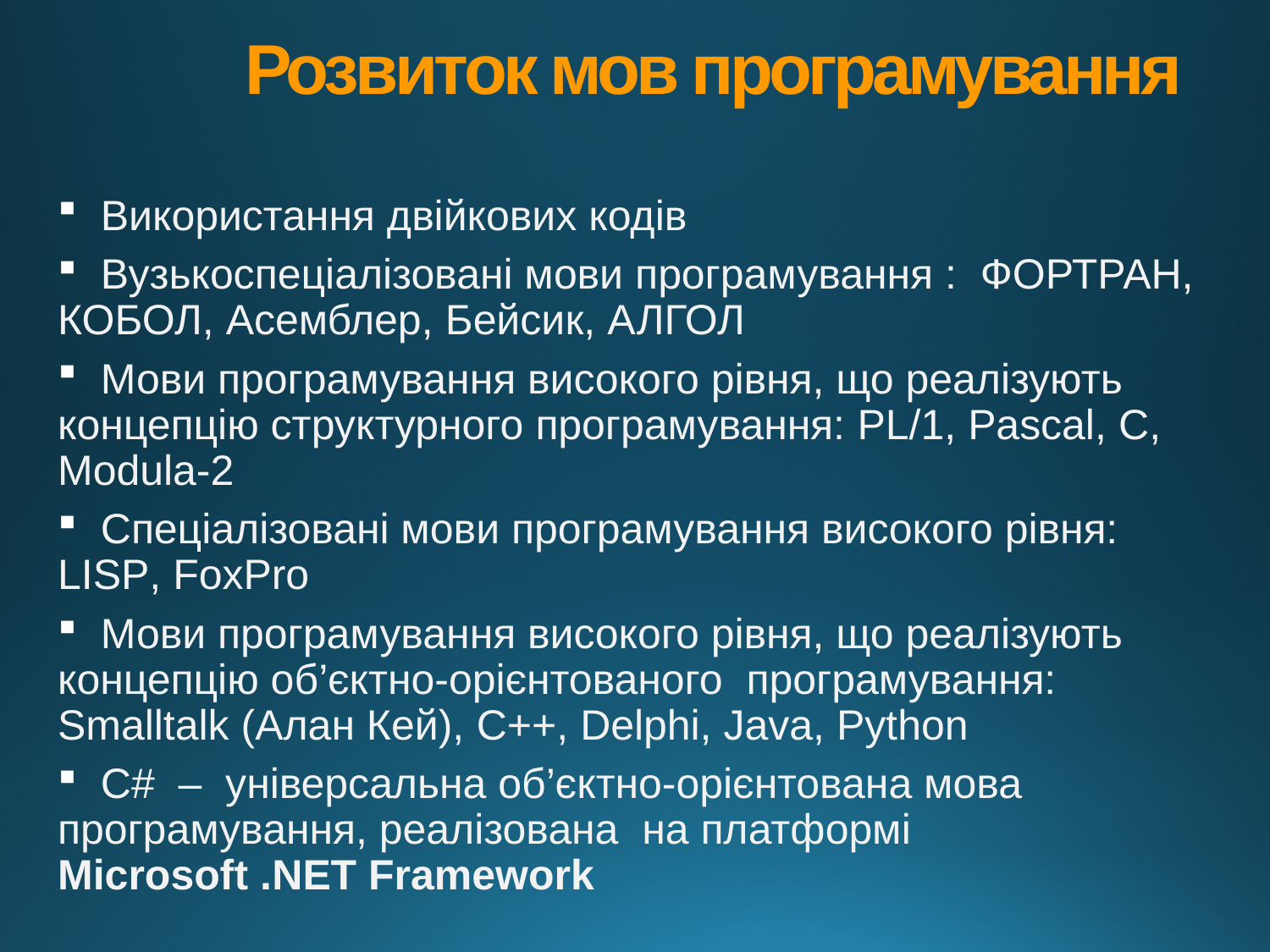

# Розвиток мов програмування
  Використання двійкових кодів
  Вузькоспеціалізовані мови програмування :  ФОРТРАН, КОБОЛ, Асемблер, Бейсик, АЛГОЛ
  Мови програмування високого рівня, що реалізують концепцію структурного програмування: PL/1, Pascal, C, Modula-2
  Спеціалізовані мови програмування високого рівня: LISP, FoxPro
  Мови програмування високого рівня, що реалізують концепцію об’єктно-орієнтованого  програмування: Smalltalk (Алан Кей), С++, Delphi, Java, Python
  С#  –  універсальна об’єктно-орієнтована мова програмування, реалізована  на платформі Microsoft .NET Framework